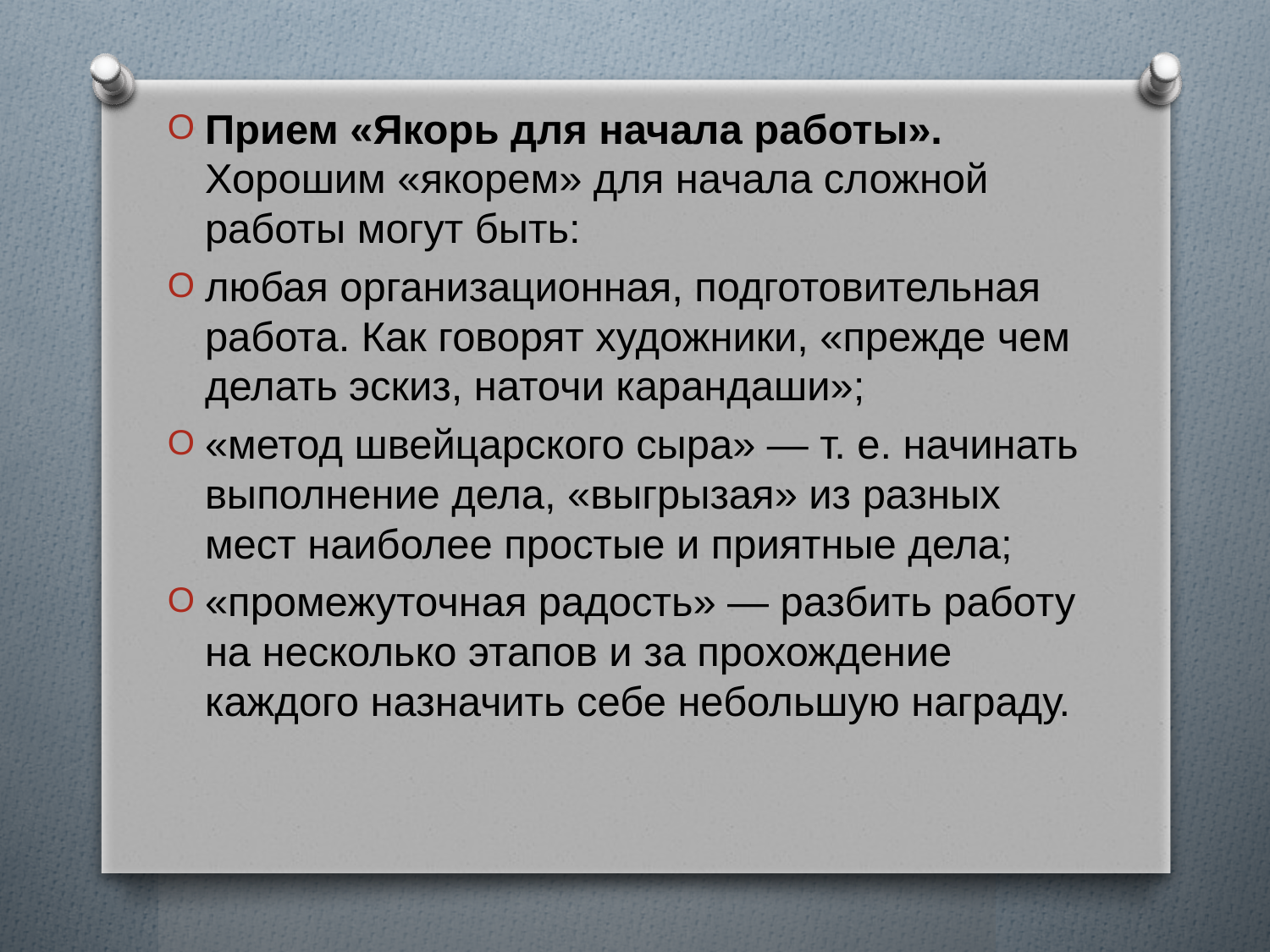

Прием «Якорь для начала работы». Хорошим «якорем» для начала сложной работы могут быть:
любая организационная, подготовительная работа. Как говорят художники, «прежде чем делать эскиз, наточи карандаши»;
«метод швейцарского сыра» — т. е. начинать выполнение дела, «выгрызая» из разных мест наиболее простые и приятные дела;
«промежуточная радость» — разбить работу на несколько этапов и за прохождение каждого назначить себе небольшую награду.